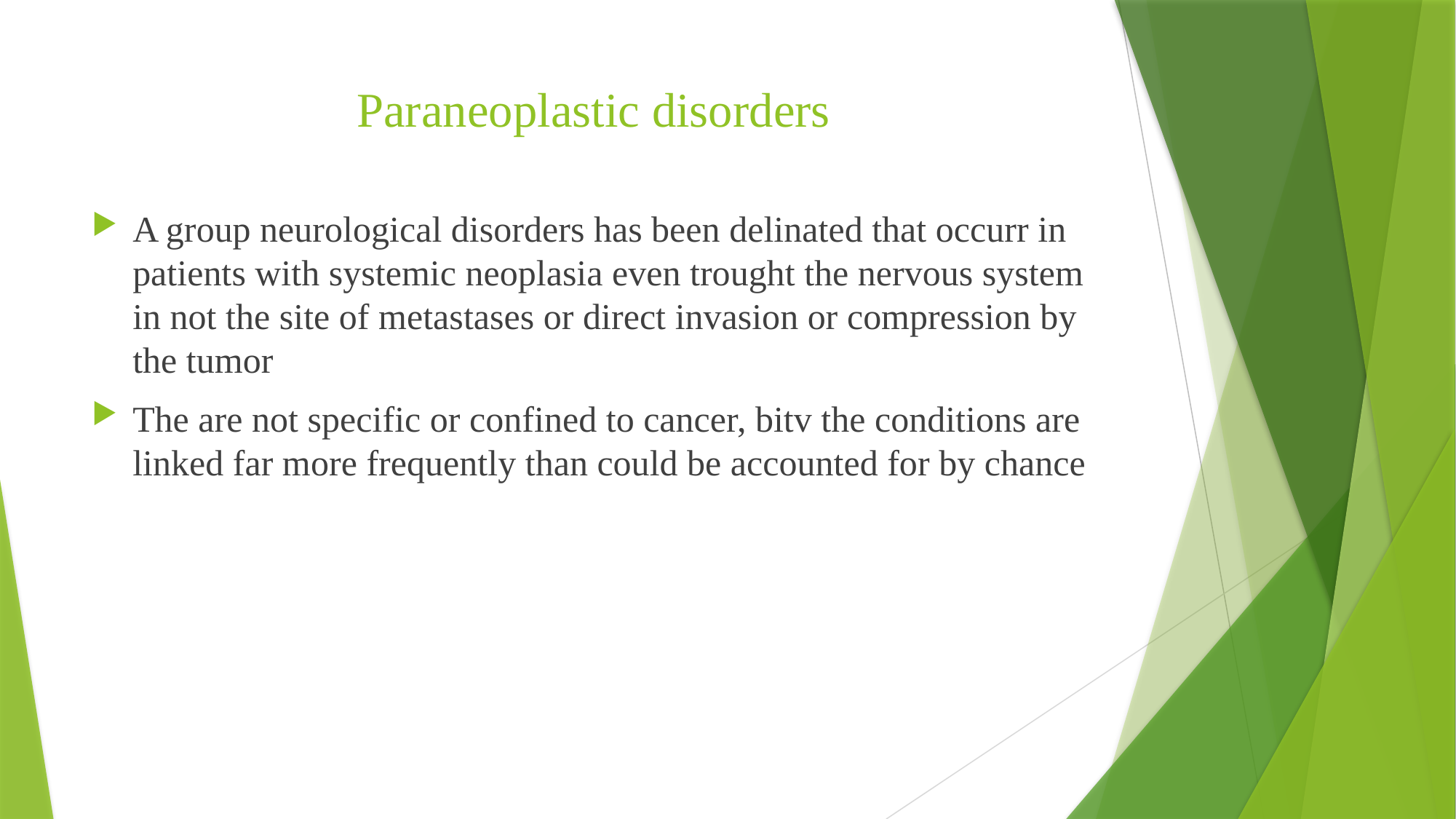

# Paraneoplastic disorders
A group neurological disorders has been delinated that occurr in patients with systemic neoplasia even trought the nervous system in not the site of metastases or direct invasion or compression by the tumor
The are not specific or confined to cancer, bitv the conditions are linked far more frequently than could be accounted for by chance